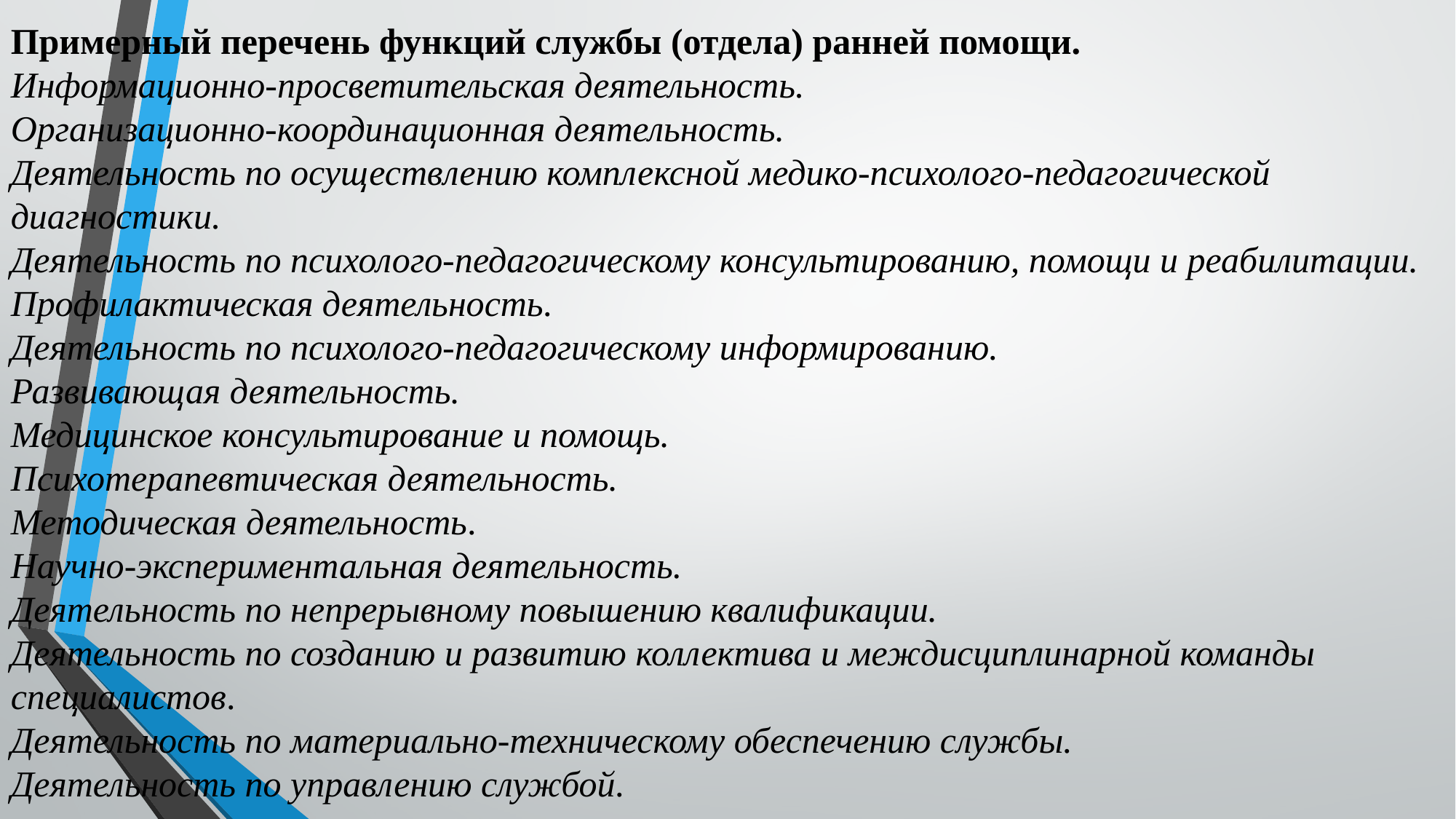

Примерный перечень функций службы (отдела) ранней помощи.
Информационно-просветительская деятельность.
Организационно-координационная деятельность.
Деятельность по осуществлению комплексной медико-психолого-педагогической диагностики.
Деятельность по психолого-педагогическому консультированию, помощи и реабилитации.
Профилактическая деятельность.
Деятельность по психолого-педагогическому информированию.
Развивающая деятельность.
Медицинское консультирование и помощь.
Психотерапевтическая деятельность.
Методическая деятельность.
Научно-экспериментальная деятельность.
Деятельность по непрерывному повышению квалификации.
Деятельность по созданию и развитию коллектива и междисциплинарной команды специалистов.
Деятельность по материально-техническому обеспечению службы.
Деятельность по управлению службой.